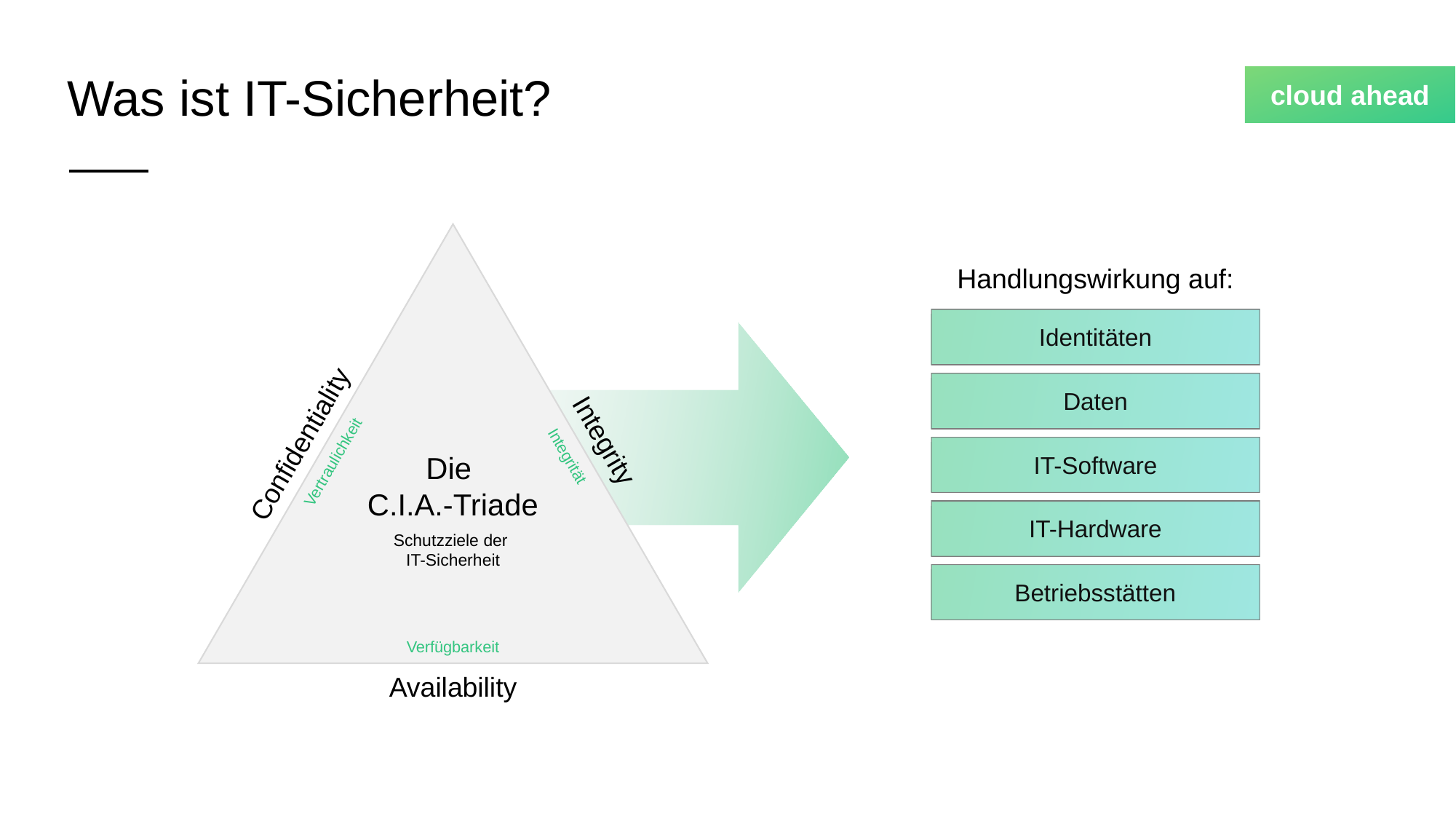

# Was ist IT-Sicherheit?

Confidentiality
Integrity
Integrität
Die
C.I.A.-Triade
Vertraulichkeit
Schutzziele der
IT-Sicherheit
Verfügbarkeit
Availability
Handlungswirkung auf:
Identitäten
Daten
IT-Software
IT-Hardware
Betriebsstätten